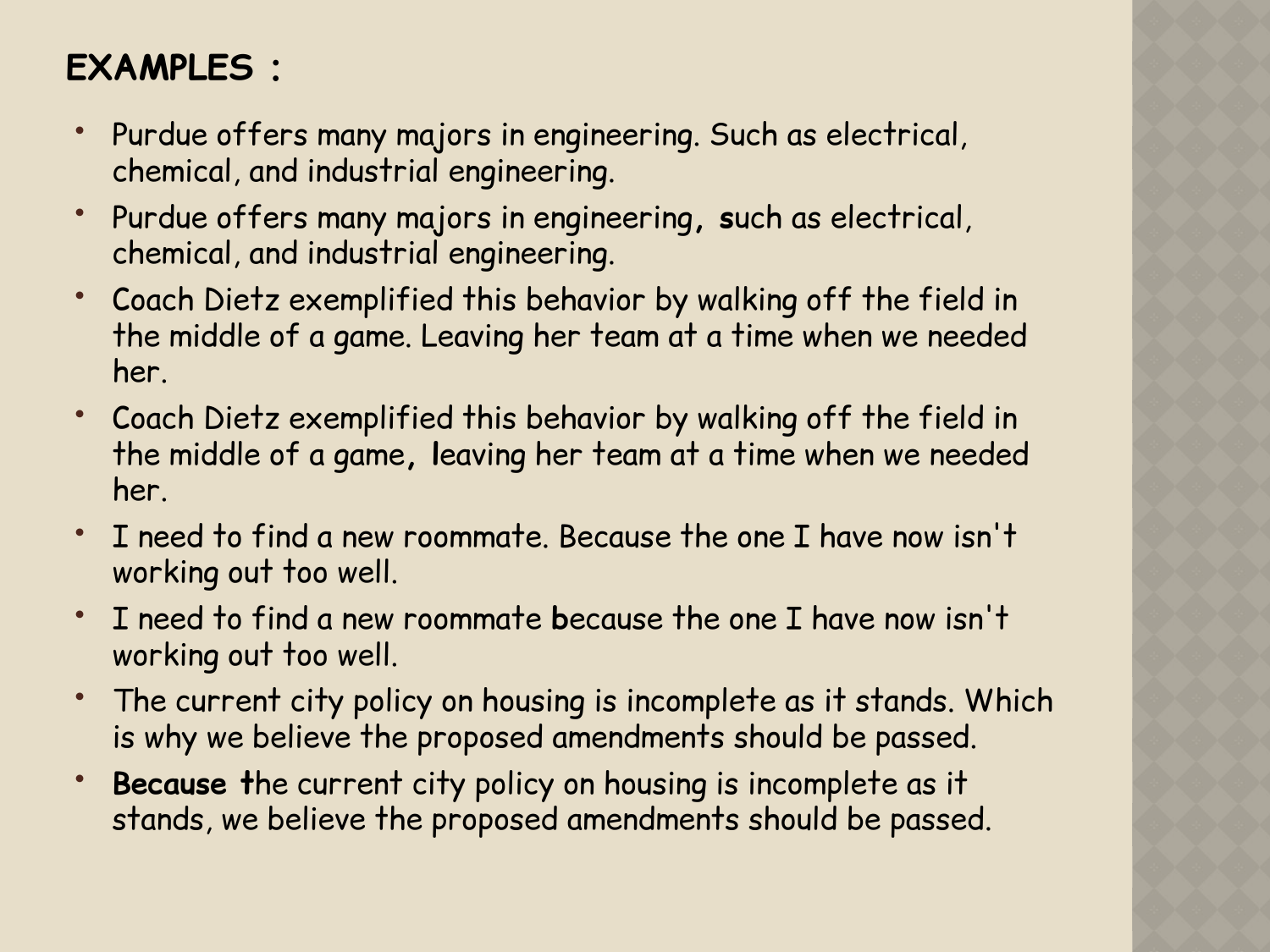

# EXAMPLES :
Purdue offers many majors in engineering. Such as electrical, chemical, and industrial engineering.
Purdue offers many majors in engineering, such as electrical, chemical, and industrial engineering.
Coach Dietz exemplified this behavior by walking off the field in the middle of a game. Leaving her team at a time when we needed her.
Coach Dietz exemplified this behavior by walking off the field in the middle of a game, leaving her team at a time when we needed her.
I need to find a new roommate. Because the one I have now isn't working out too well.
I need to find a new roommate because the one I have now isn't working out too well.
The current city policy on housing is incomplete as it stands. Which is why we believe the proposed amendments should be passed.
Because the current city policy on housing is incomplete as it stands, we believe the proposed amendments should be passed.